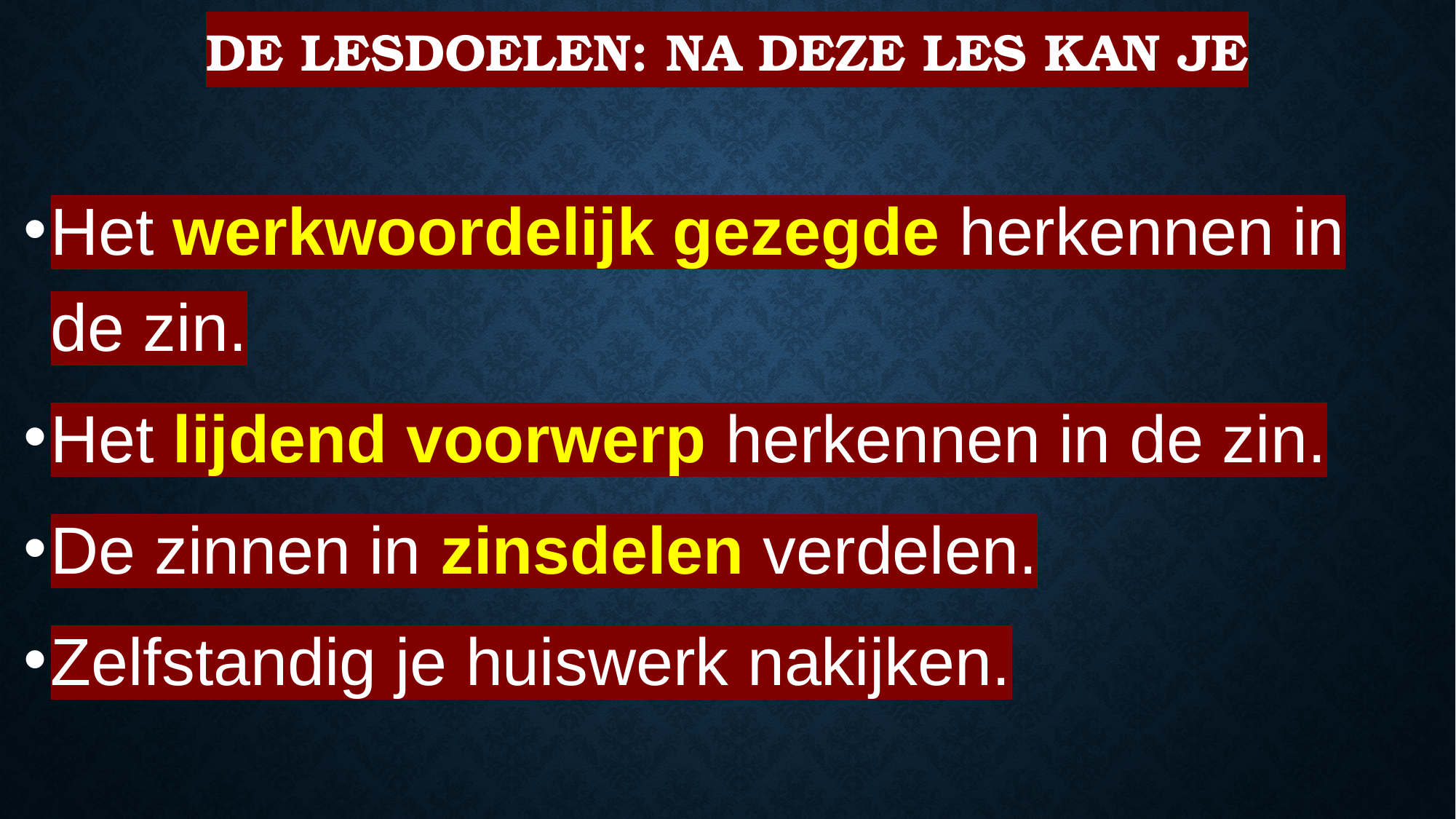

# De lesdoelen: na deze les kan je
Het werkwoordelijk gezegde herkennen in de zin.
Het lijdend voorwerp herkennen in de zin.
De zinnen in zinsdelen verdelen.
Zelfstandig je huiswerk nakijken.